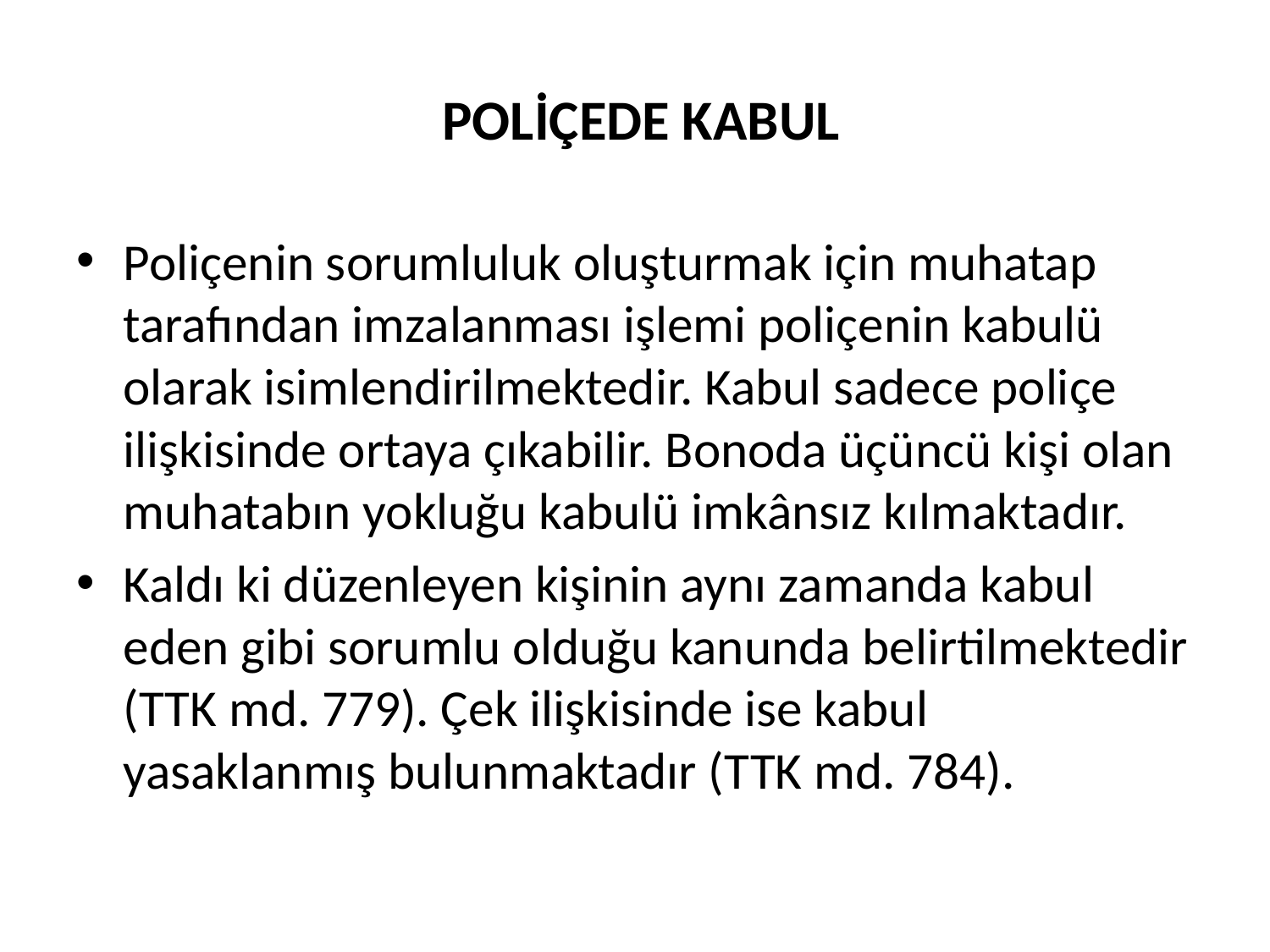

# POLİÇEDE KABUL
Poliçenin sorumluluk oluşturmak için muhatap tarafından imzalanması işlemi poliçenin kabulü olarak isimlendirilmektedir. Kabul sadece poliçe ilişkisinde ortaya çıkabilir. Bonoda üçüncü kişi olan muhatabın yokluğu kabulü imkânsız kılmaktadır.
Kaldı ki düzenleyen kişinin aynı zamanda kabul eden gibi sorumlu olduğu kanunda belirtilmektedir (TTK md. 779). Çek ilişkisinde ise kabul yasaklanmış bulunmaktadır (TTK md. 784).